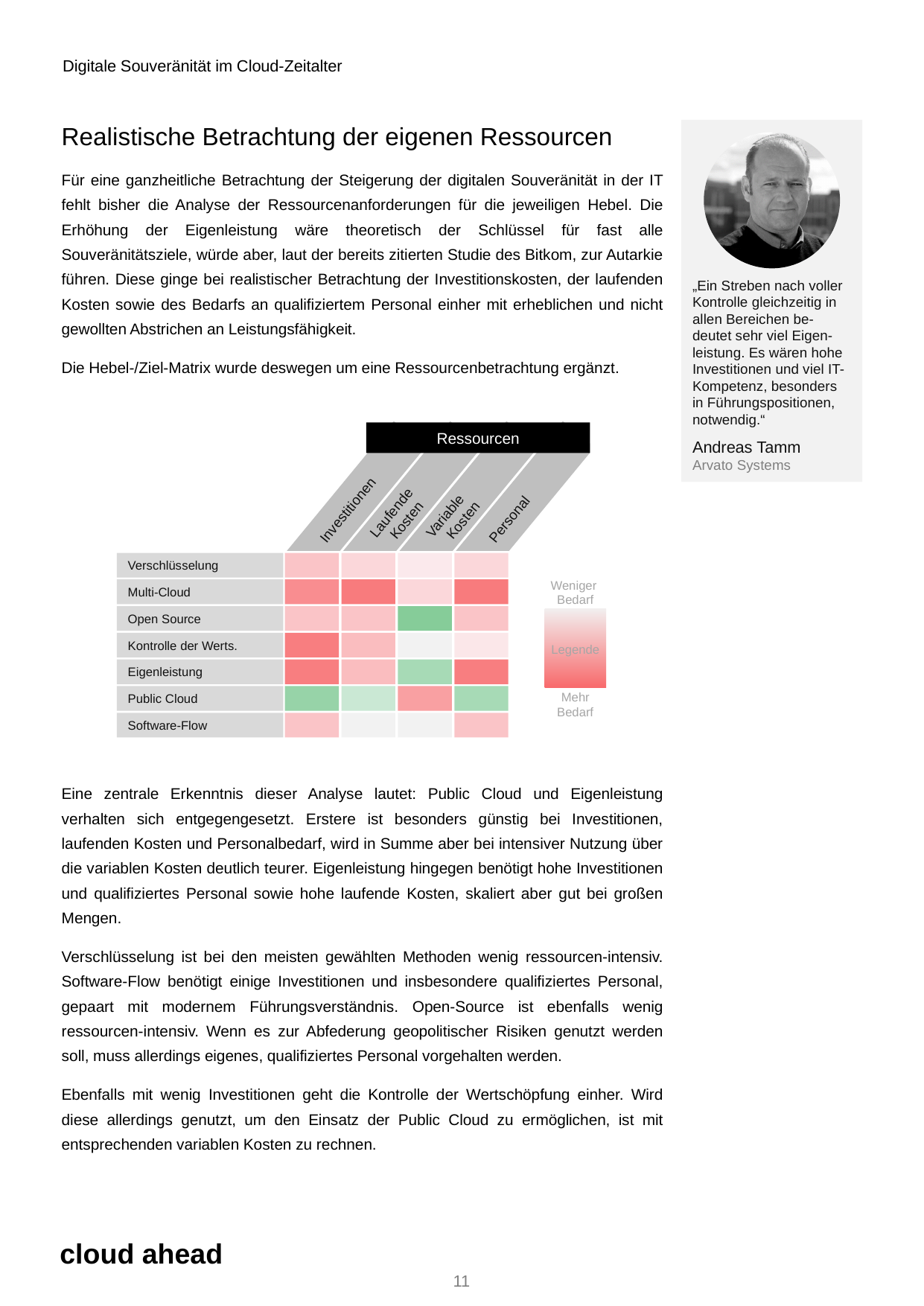

Realistische Betrachtung der eigenen Ressourcen
Für eine ganzheitliche Betrachtung der Steigerung der digitalen Souveränität in der IT fehlt bisher die Analyse der Ressourcenanforderungen für die jeweiligen Hebel. Die Erhöhung der Eigenleistung wäre theoretisch der Schlüssel für fast alle Souveränitätsziele, würde aber, laut der bereits zitierten Studie des Bitkom, zur Autarkie führen. Diese ginge bei realistischer Betrachtung der Investitionskosten, der laufenden Kosten sowie des Bedarfs an qualifiziertem Personal einher mit erheblichen und nicht gewollten Abstrichen an Leistungsfähigkeit.
Die Hebel-/Ziel-Matrix wurde deswegen um eine Ressourcenbetrachtung ergänzt.

„Ein Streben nach voller Kontrolle gleichzeitig in allen Bereichen be-
deutet sehr viel Eigen-leistung. Es wären hohe Investitionen und viel IT-Kompetenz, besonders in Führungspositionen, notwendig.“
Andreas Tamm
Arvato Systems

Ressourcen
Investitionen
Laufende
Kosten
Variable
Kosten
Personal

Verschlüsselung

Weniger
Bedarf

Legende
Mehr
Bedarf
Multi-Cloud

Open Source

Kontrolle der Werts.

Eigenleistung

Public Cloud

Software-Flow

Eine zentrale Erkenntnis dieser Analyse lautet: Public Cloud und Eigenleistung verhalten sich entgegengesetzt. Erstere ist besonders günstig bei Investitionen, laufenden Kosten und Personalbedarf, wird in Summe aber bei intensiver Nutzung über die variablen Kosten deutlich teurer. Eigenleistung hingegen benötigt hohe Investitionen und qualifiziertes Personal sowie hohe laufende Kosten, skaliert aber gut bei großen Mengen.
Verschlüsselung ist bei den meisten gewählten Methoden wenig ressourcen-intensiv. Software-Flow benötigt einige Investitionen und insbesondere qualifiziertes Personal, gepaart mit modernem Führungsverständnis. Open-Source ist ebenfalls wenig ressourcen-intensiv. Wenn es zur Abfederung geopolitischer Risiken genutzt werden soll, muss allerdings eigenes, qualifiziertes Personal vorgehalten werden.
Ebenfalls mit wenig Investitionen geht die Kontrolle der Wertschöpfung einher. Wird diese allerdings genutzt, um den Einsatz der Public Cloud zu ermöglichen, ist mit entsprechenden variablen Kosten zu rechnen.
11